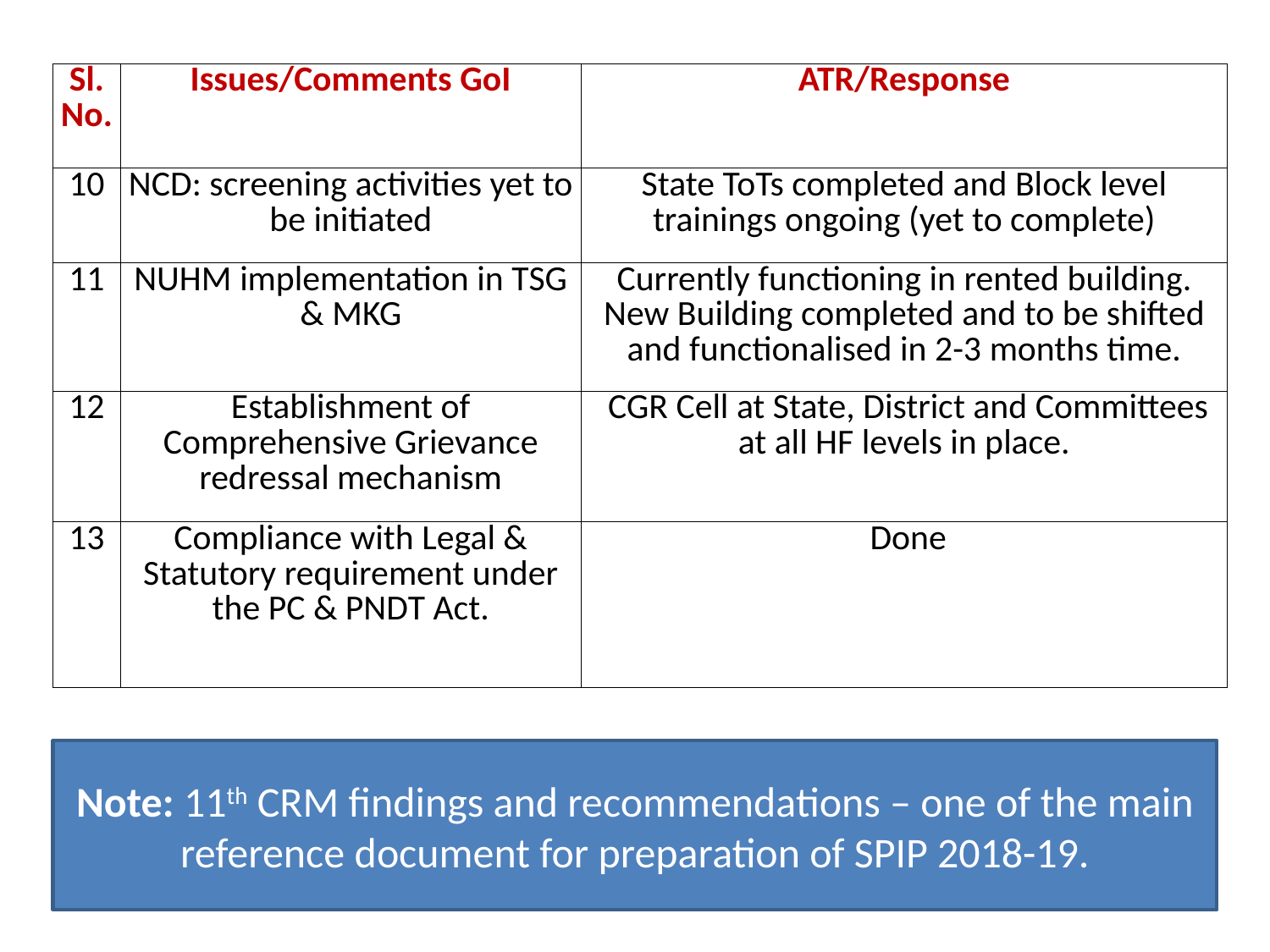

| Sl. No. | Issues/Comments GoI | ATR/Response |
| --- | --- | --- |
| 10 | NCD: screening activities yet to be initiated | State ToTs completed and Block level trainings ongoing (yet to complete) |
| 11 | NUHM implementation in TSG & MKG | Currently functioning in rented building. New Building completed and to be shifted and functionalised in 2-3 months time. |
| 12 | Establishment of Comprehensive Grievance redressal mechanism | CGR Cell at State, District and Committees at all HF levels in place. |
| 13 | Compliance with Legal & Statutory requirement under the PC & PNDT Act. | Done |
Note: 11th CRM findings and recommendations – one of the main reference document for preparation of SPIP 2018-19.